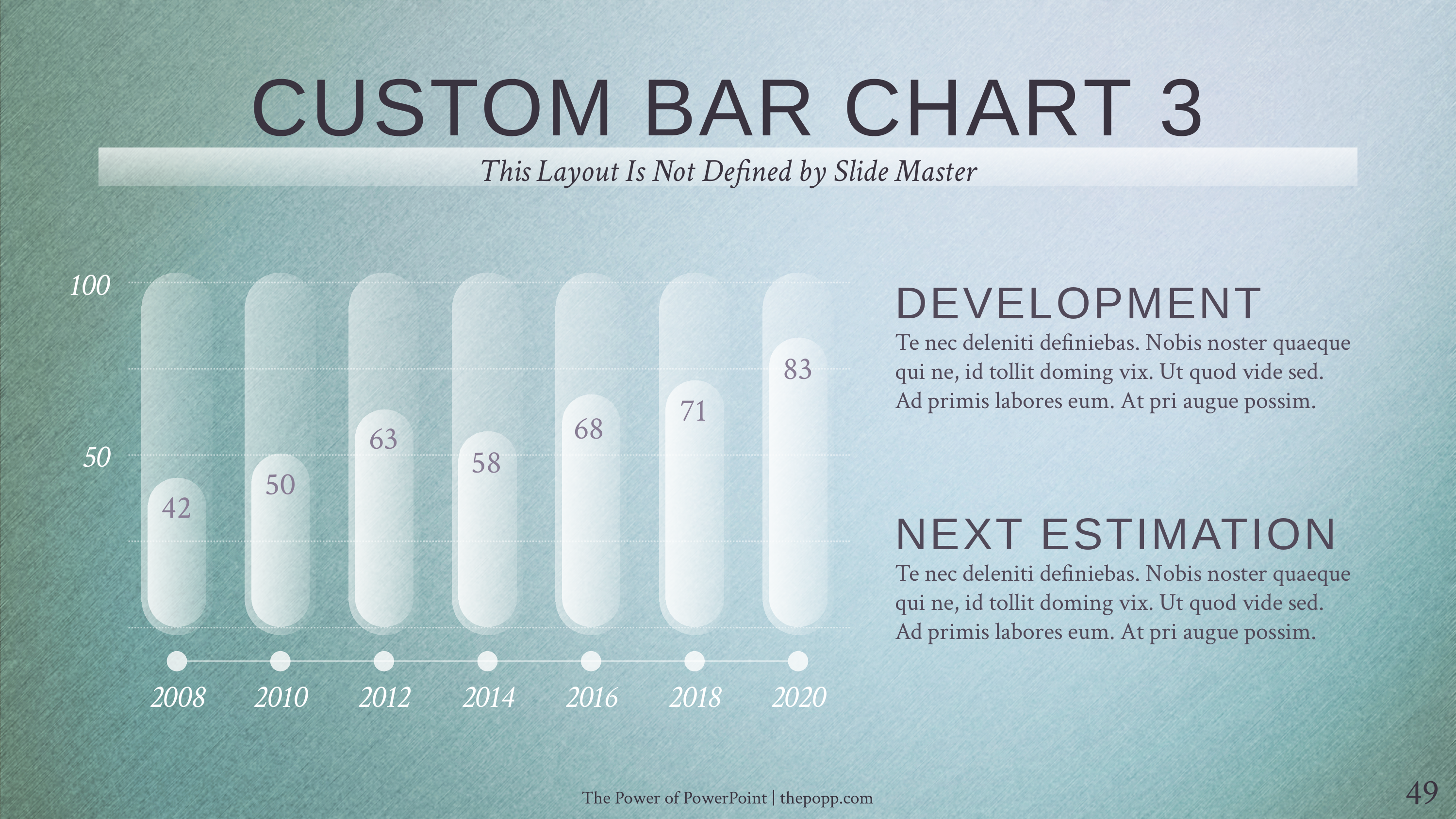

# CUSTOM BAR CHART 3
This Layout Is Not Defined by Slide Master
100
DEVELOPMENT

Te nec deleniti definiebas. Nobis noster quaeque qui ne, id tollit doming vix. Ut quod vide sed. Ad primis labores eum. At pri augue possim.

83

71

68

63
50

58

50

42
NEXT ESTIMATION
Te nec deleniti definiebas. Nobis noster quaeque qui ne, id tollit doming vix. Ut quod vide sed. Ad primis labores eum. At pri augue possim.

2008
2010
2012
2014
2016
2018
2020
49
The Power of PowerPoint | thepopp.com